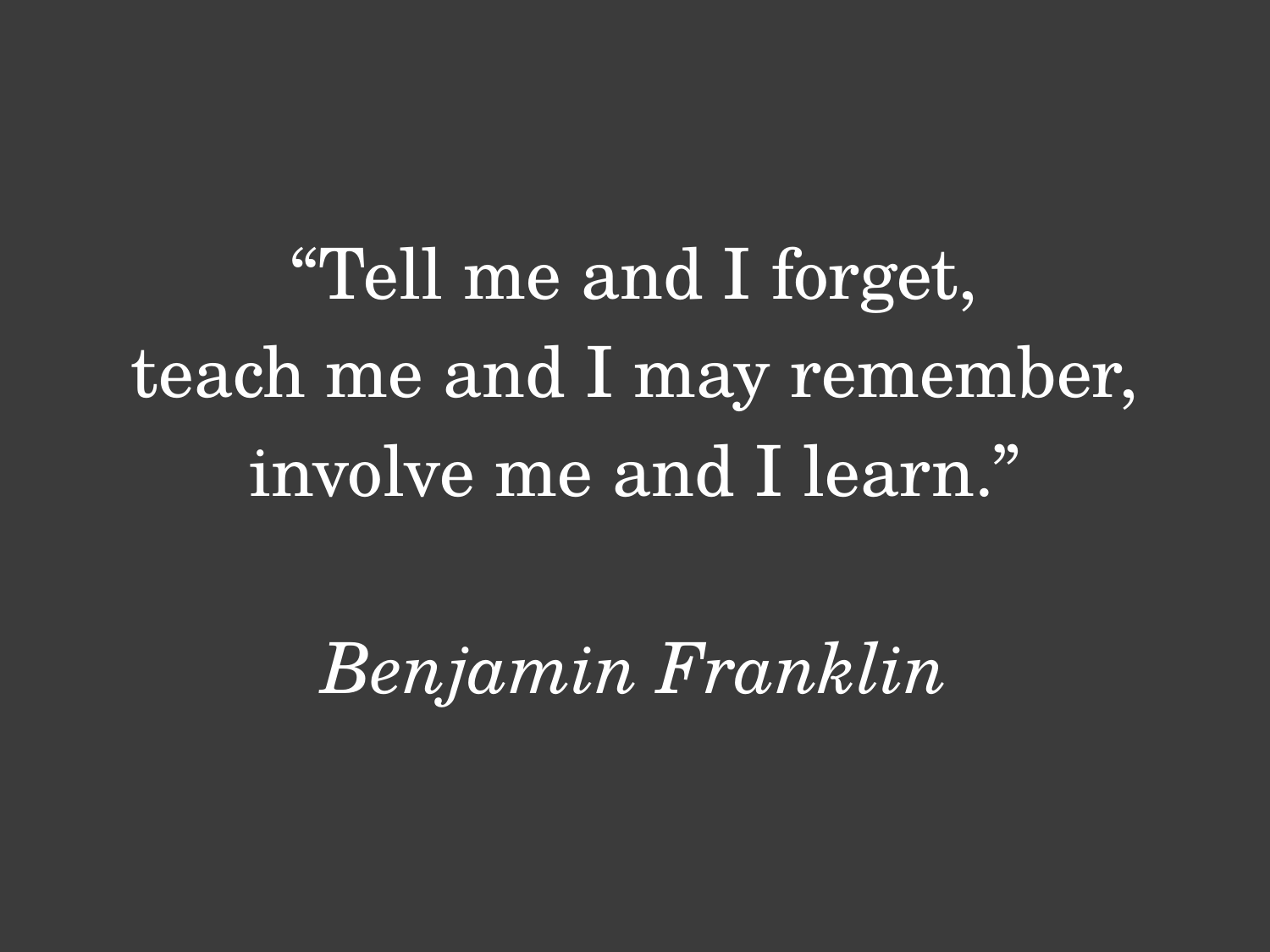

“Tell me and I forget,
teach me and I may remember,
involve me and I learn.”

Benjamin Franklin